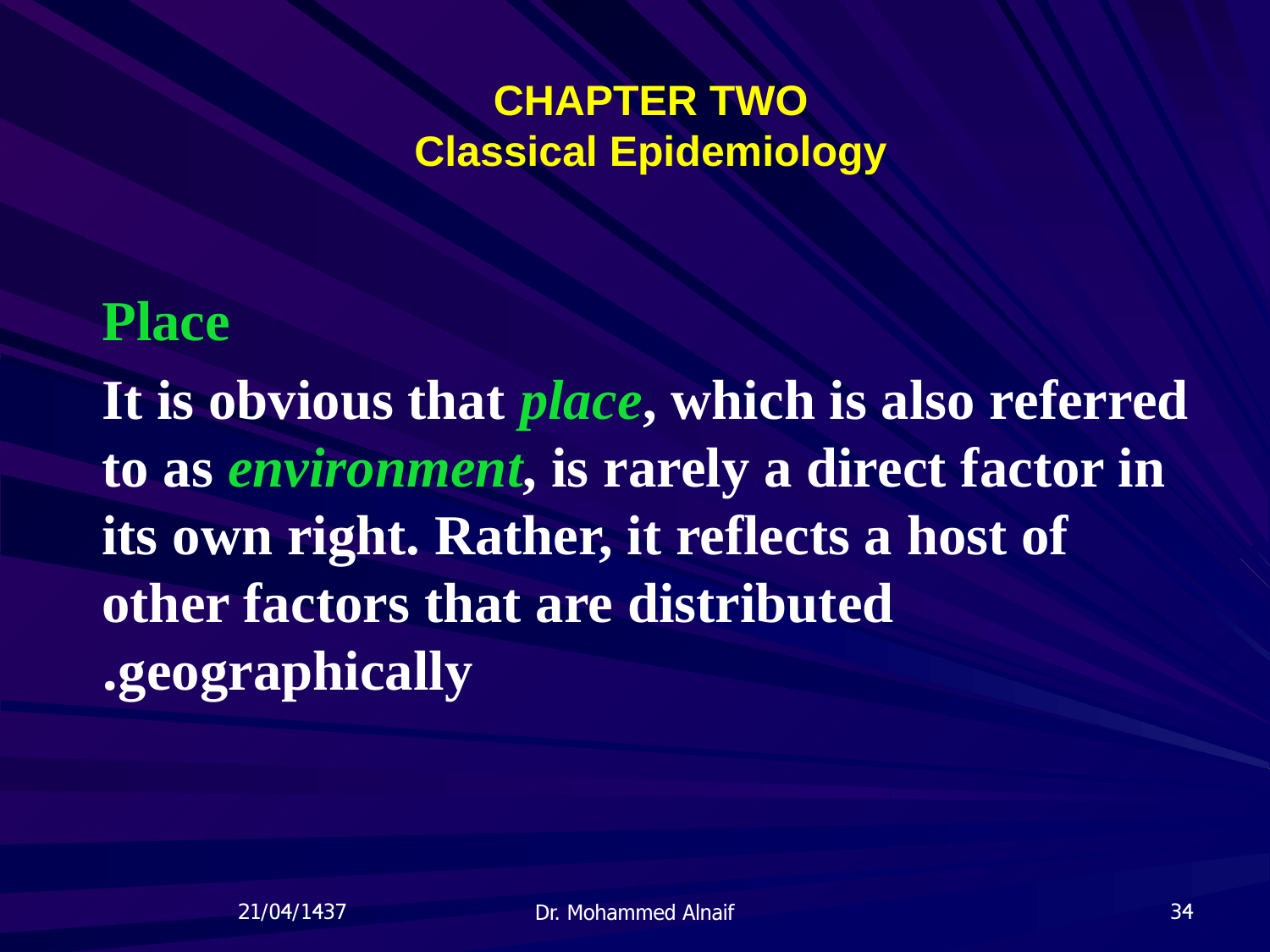

# CHAPTER TWO Classical Epidemiology
Place
It is obvious that place, which is also referred to as environment, is rarely a direct factor in its own right. Rather, it reflects a host of other factors that are distributed geographically.
21/04/1437
34
Dr. Mohammed Alnaif